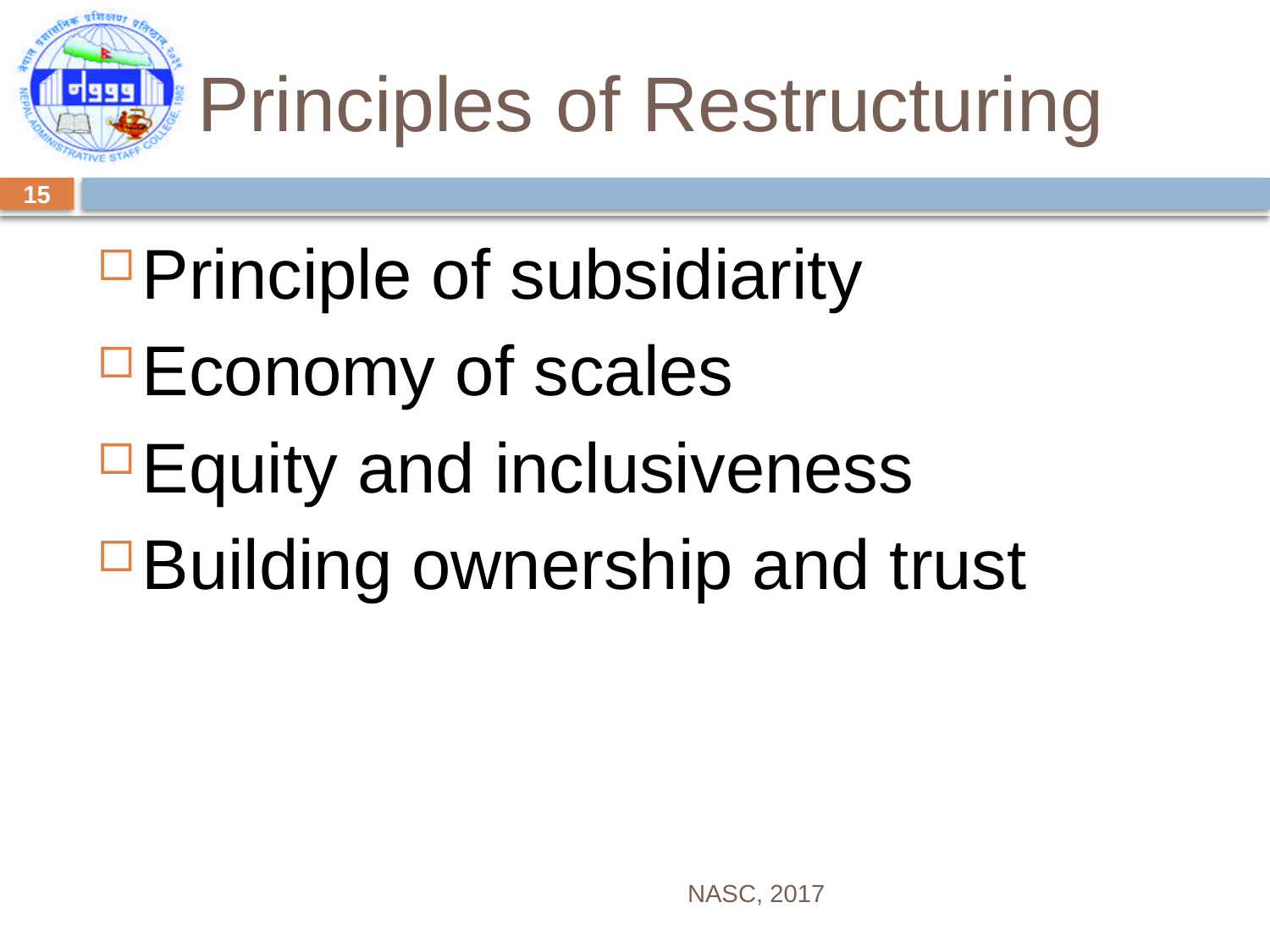

# Principles of Restructuring
15
Principle of subsidiarity
Economy of scales
Equity and inclusiveness
Building ownership and trust

NASC, 2017